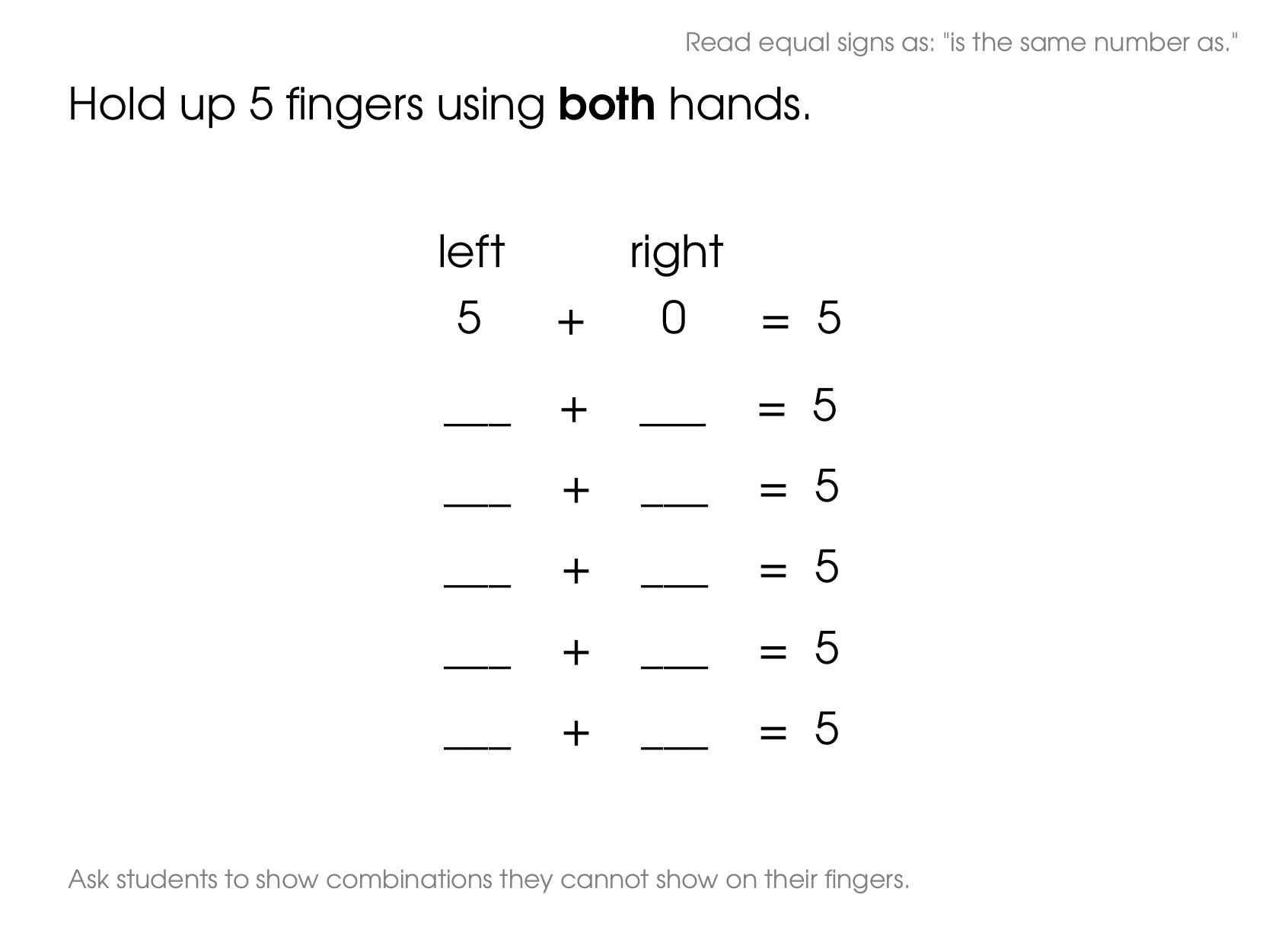

Read equal signs as: "is the same number as."
Hold up 5 fingers using both hands.
left
right
5      +      0      =  5
___	+    ___    =  5
___    +    ___    =  5
___    +    ___    =  5
___    +    ___    =  5
___    +    ___    =  5
Ask students to show combinations they cannot show on their fingers.